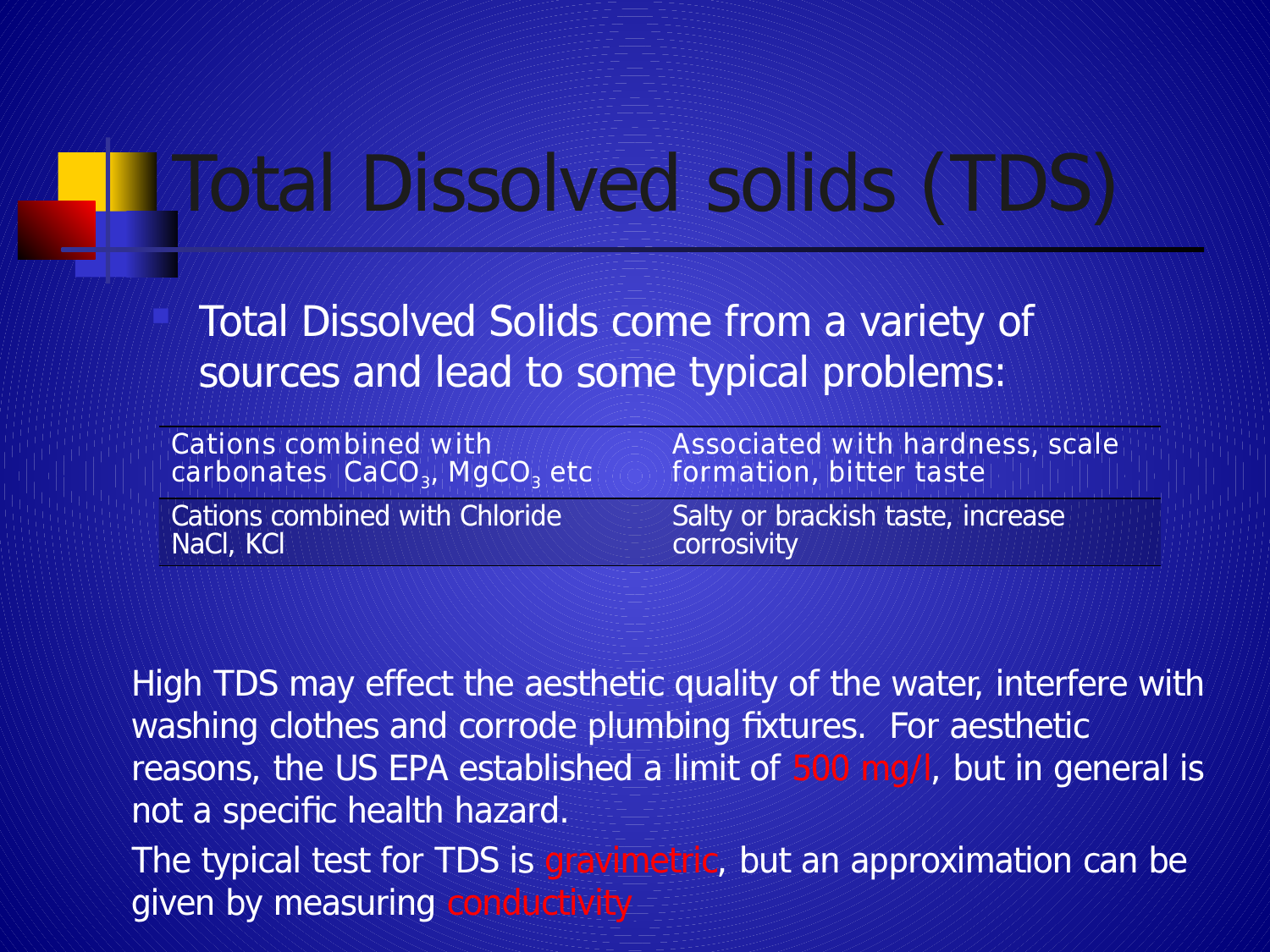

# Total Dissolved solids (TDS)
Total Dissolved Solids come from a variety of sources and lead to some typical problems:

| Cations combined with carbonates CaCO3, MgCO3 etc | Associated with hardness, scale formation, bitter taste |
| --- | --- |
| Cations combined with Chloride NaCl, KCl | Salty or brackish taste, increase corrosivity |
High TDS may effect the aesthetic quality of the water, interfere with washing clothes and corrode plumbing fixtures.  For aesthetic reasons, the US EPA established a limit of 500 mg/l, but in general is not a specific health hazard.
The typical test for TDS is gravimetric, but an approximation can be given by measuring conductivity